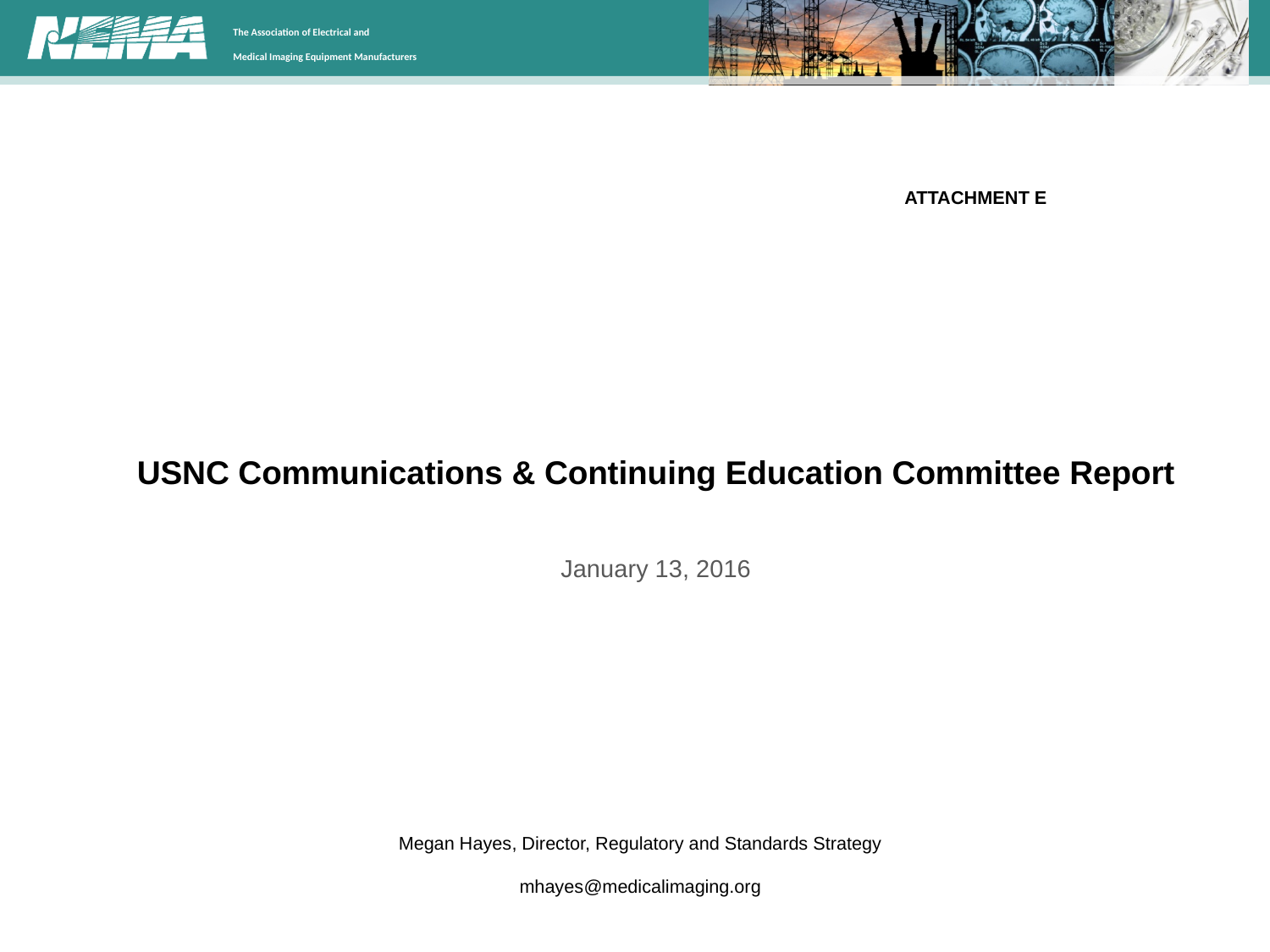

ATTACHMENT E
USNC Communications & Continuing Education Committee Report
January 13, 2016
Megan Hayes, Director, Regulatory and Standards Strategy mhayes@medicalimaging.org